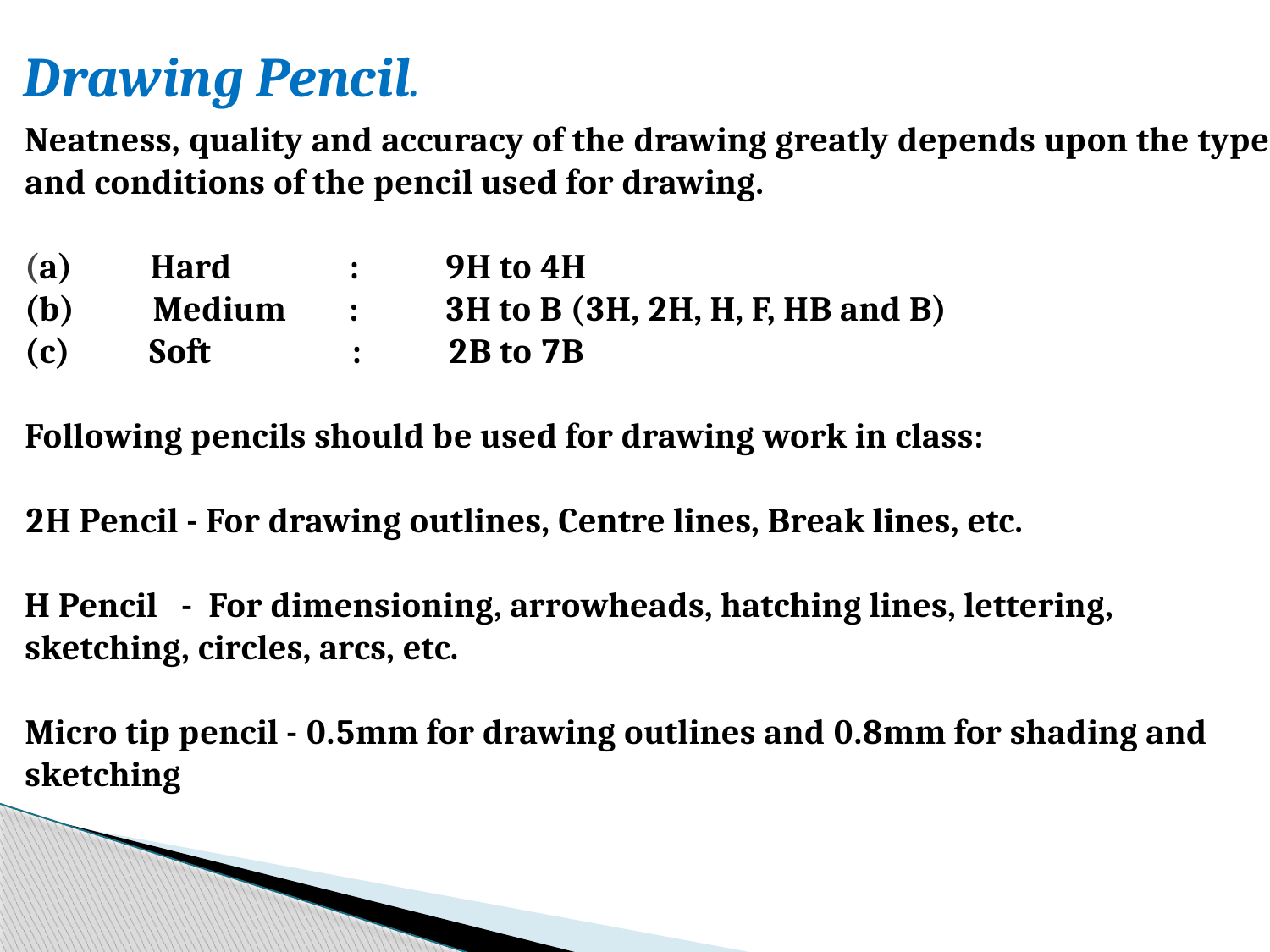

Drawing Pencil.
Neatness, quality and accuracy of the drawing greatly depends upon the type and conditions of the pencil used for drawing.

(a)          Hard               :           9H to 4H
(b)          Medium        :           3H to B (3H, 2H, H, F, HB and B)
(c)          Soft                  :           2B to 7B

Following pencils should be used for drawing work in class:

2H Pencil - For drawing outlines, Centre lines, Break lines, etc.

H Pencil   -  For dimensioning, arrowheads, hatching lines, lettering, sketching, circles, arcs, etc.

Micro tip pencil - 0.5mm for drawing outlines and 0.8mm for shading and sketching